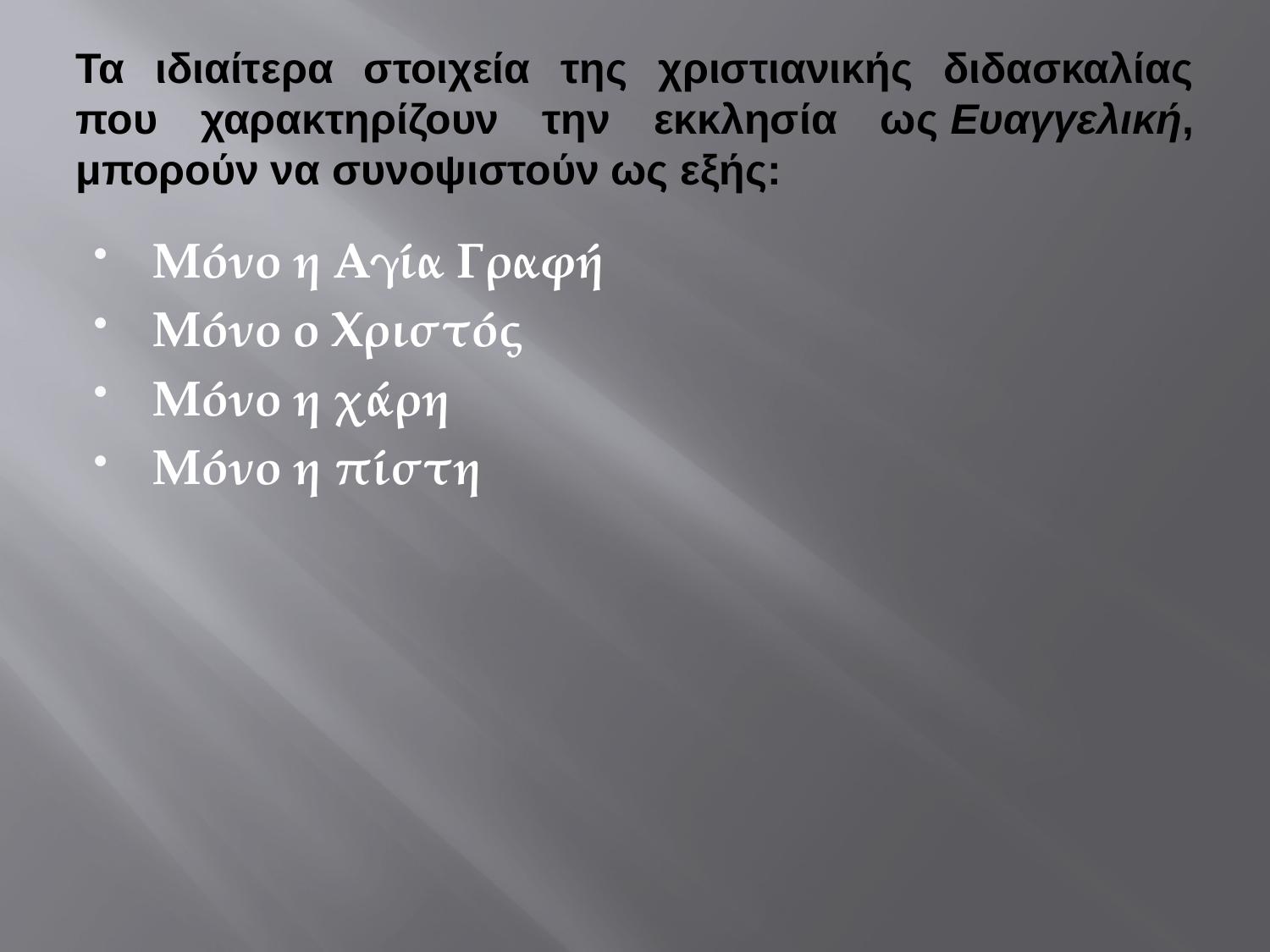

# Τα ιδιαίτερα στοιχεία της χριστιανικής διδασκαλίας που χαρακτηρίζουν την εκκλησία ως Ευαγγελική, μπορούν να συνοψιστούν ως εξής:
Μόνο η Αγία Γραφή
Μόνο ο Χριστός
Μόνο η χάρη
Μόνο η πίστη